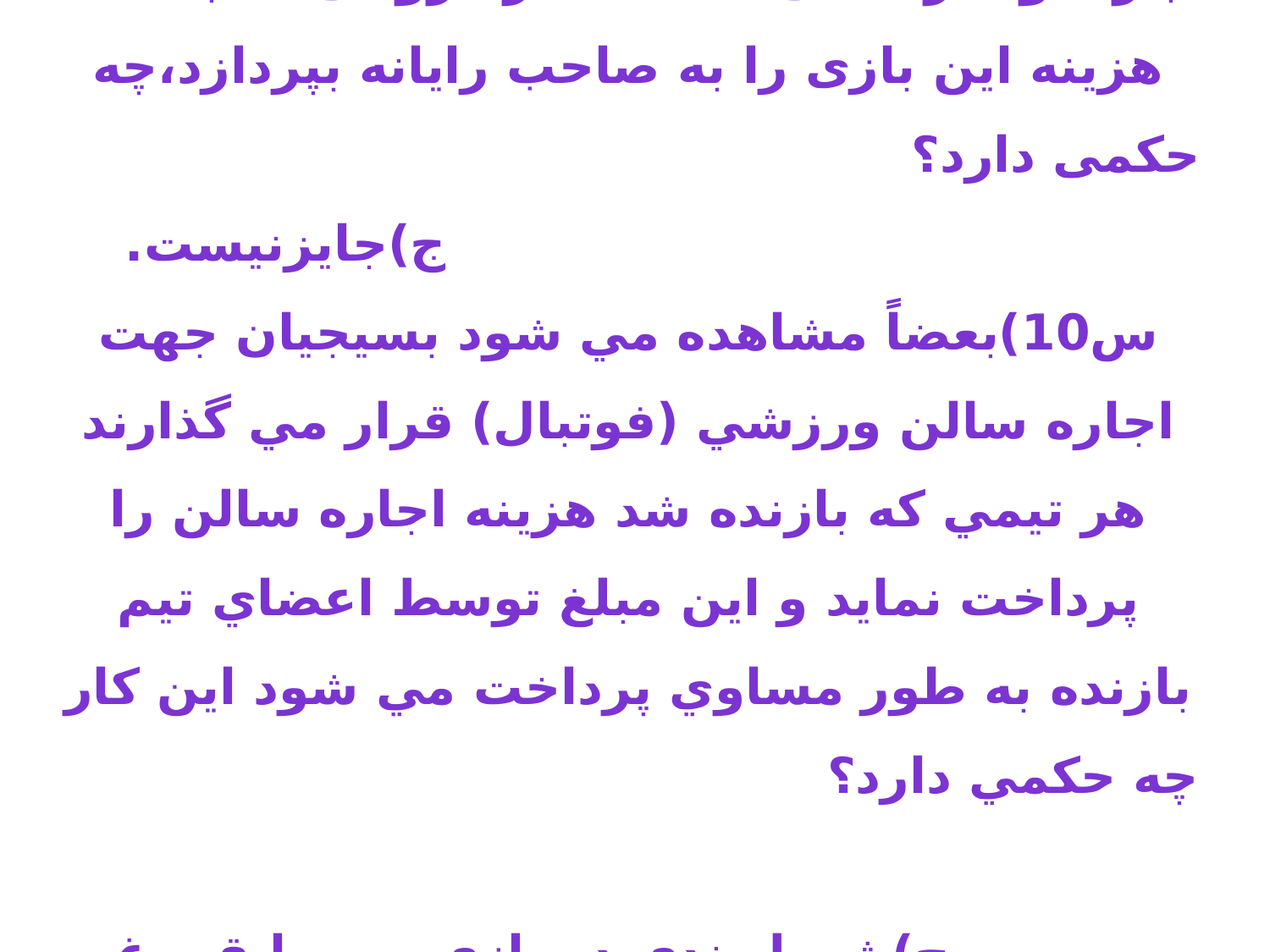

# س9)شرط بندی در بازی رایانه ای که دوگروه بازی و شرط می کنند که هر گروهی که باخت، هزینه این بازی را به صاحب رایانه بپردازد،چه حکمی دارد؟                                                                                           ج)جایزنیست. س10)بعضاً مشاهده مي شود بسيجيان جهت اجاره سالن ورزشي (فوتبال) قرار مي گذارند هر تيمي كه بازنده شد هزينه اجاره سالن را پرداخت نمايد و اين مبلغ توسط اعضاي تيم بازنده به طور مساوي پرداخت مي شود اين كار چه حكمي دارد؟                                                                                                                                ج)شرط بندي در بازي و مسابقه، غير از تيراندازي و اسب دواني جايز نيست، هرچند بازي با غير آلات قمار باشد